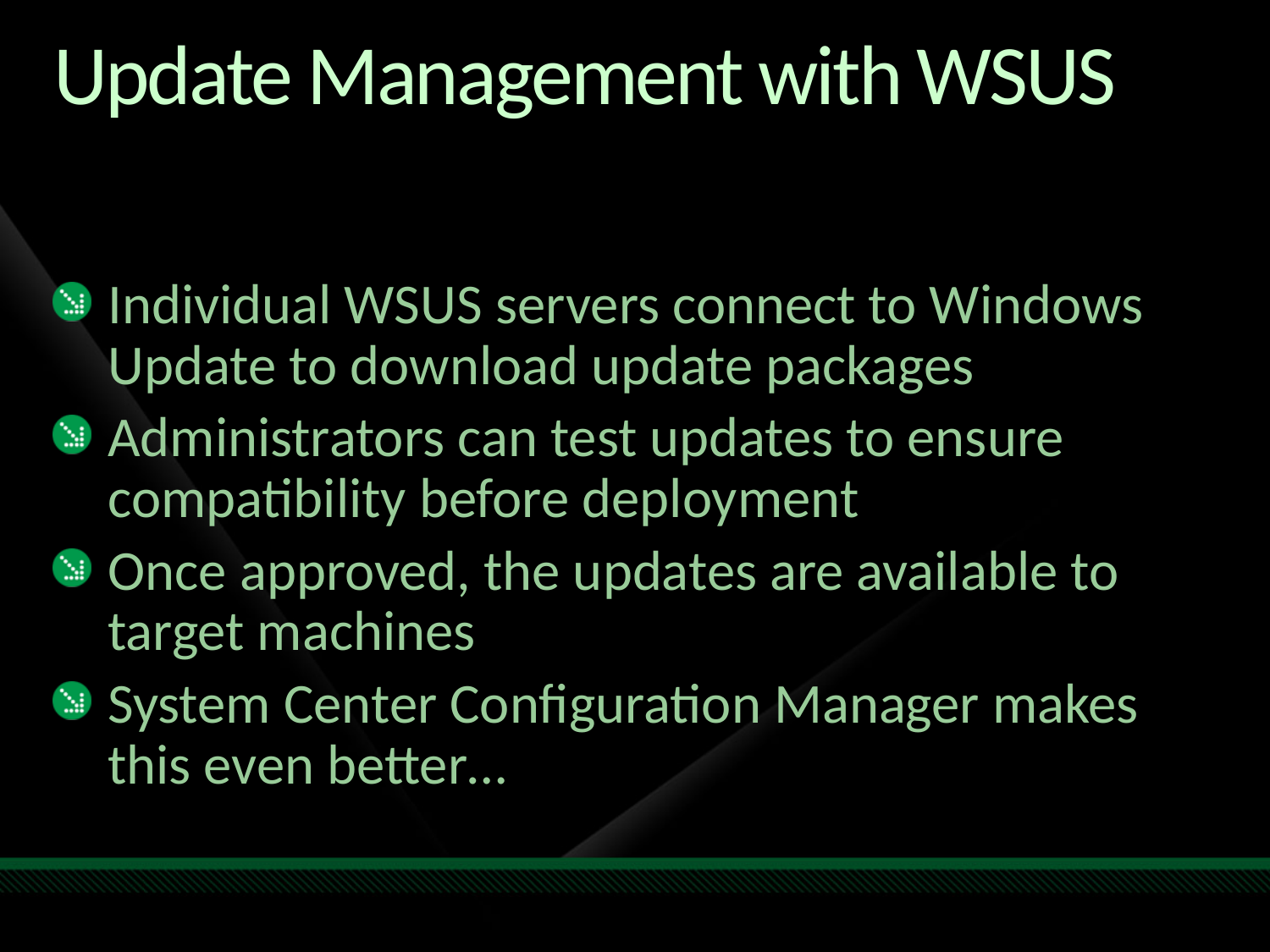

# Update Management with WSUS

Individual WSUS servers connect to Windows Update to download update packages
Administrators can test updates to ensure compatibility before deployment
Once approved, the updates are available to target machines
System Center Configuration Manager makes this even better…